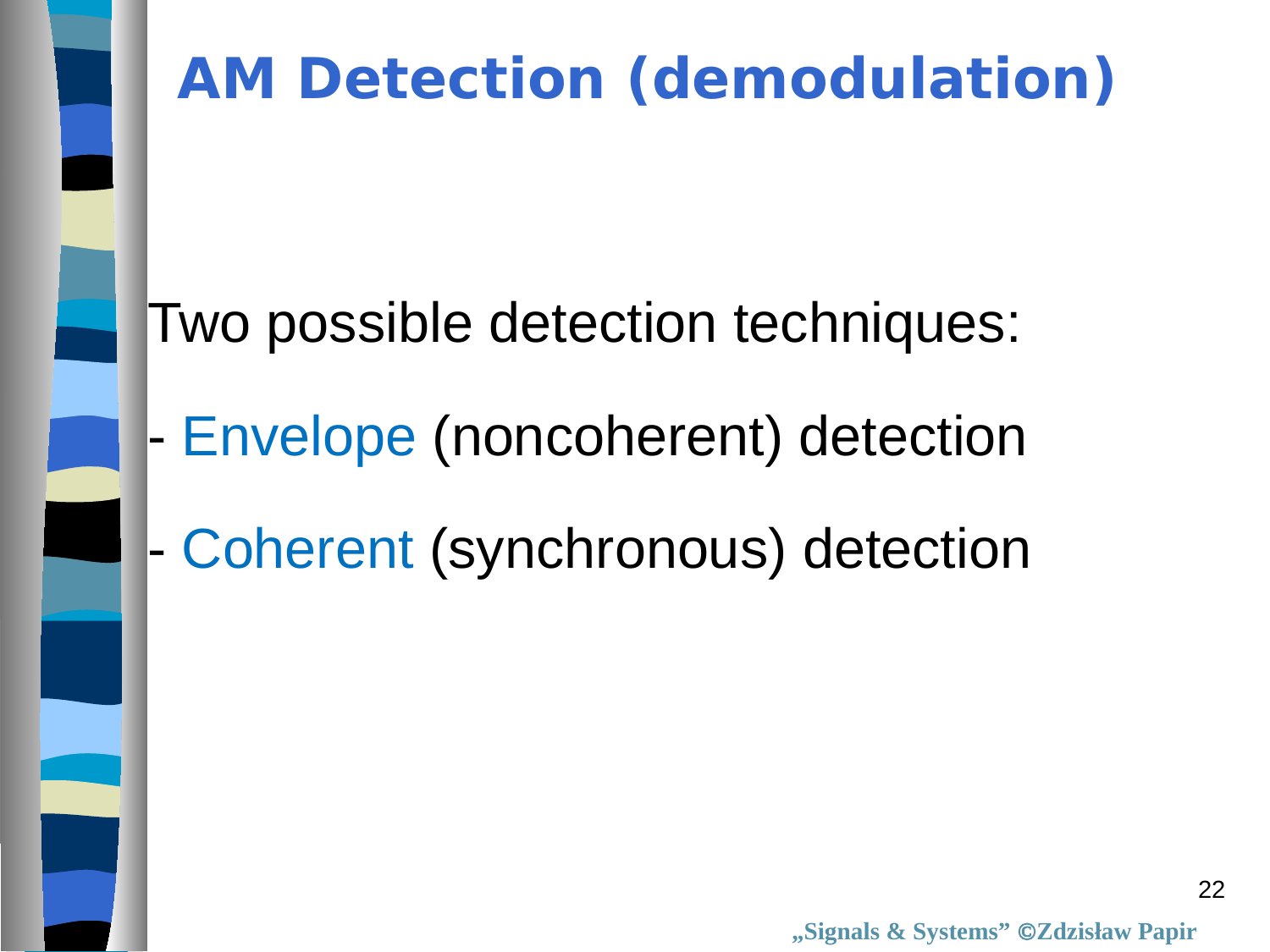

AM Detection (demodulation)
Two possible detection techniques:
- Envelope (noncoherent) detection
- Coherent (synchronous) detection
22
„Signals & Systems” ©Zdzisław Papir